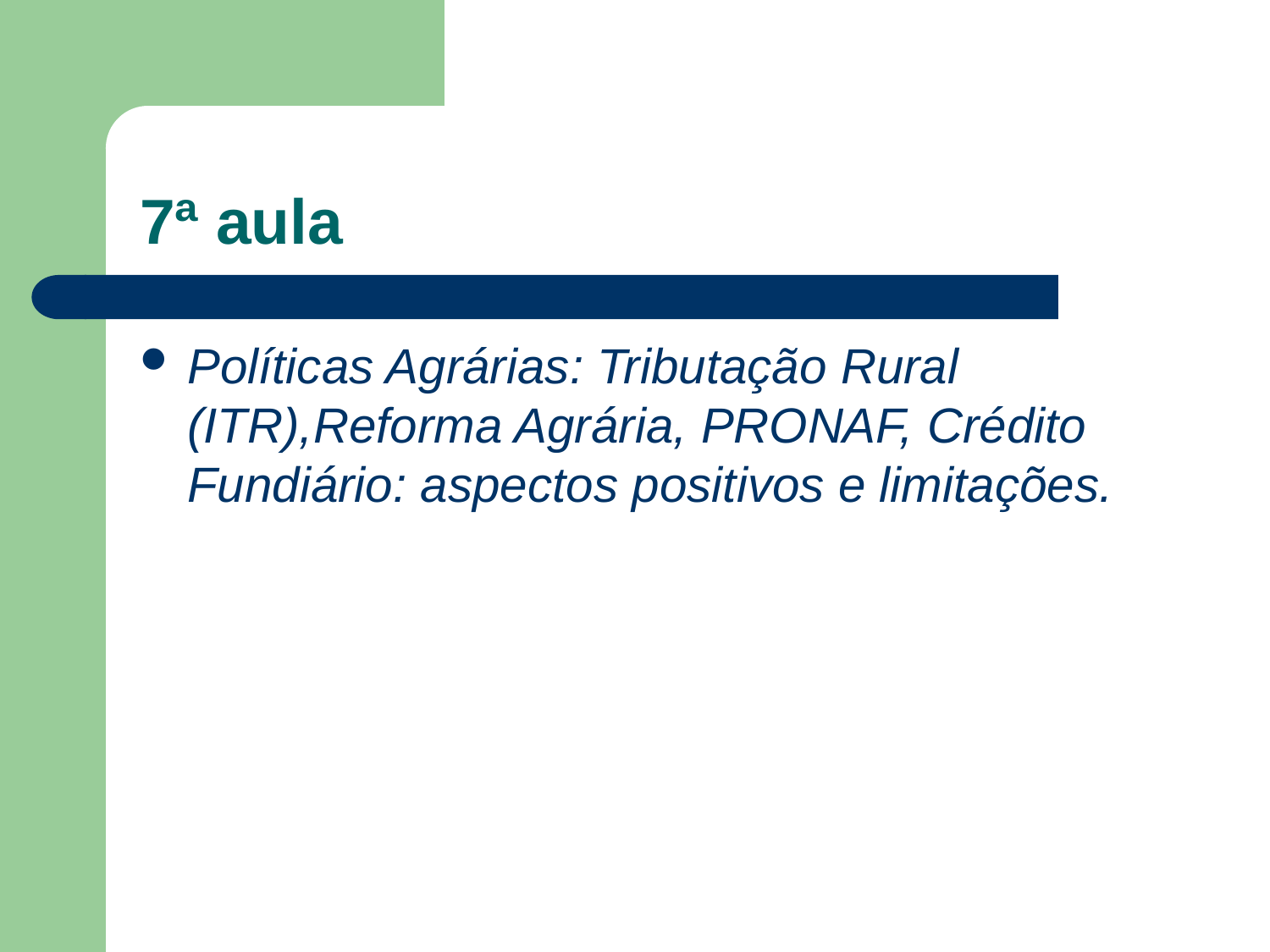

# 7ª aula
Políticas Agrárias: Tributação Rural (ITR),Reforma Agrária, PRONAF, Crédito Fundiário: aspectos positivos e limitações.